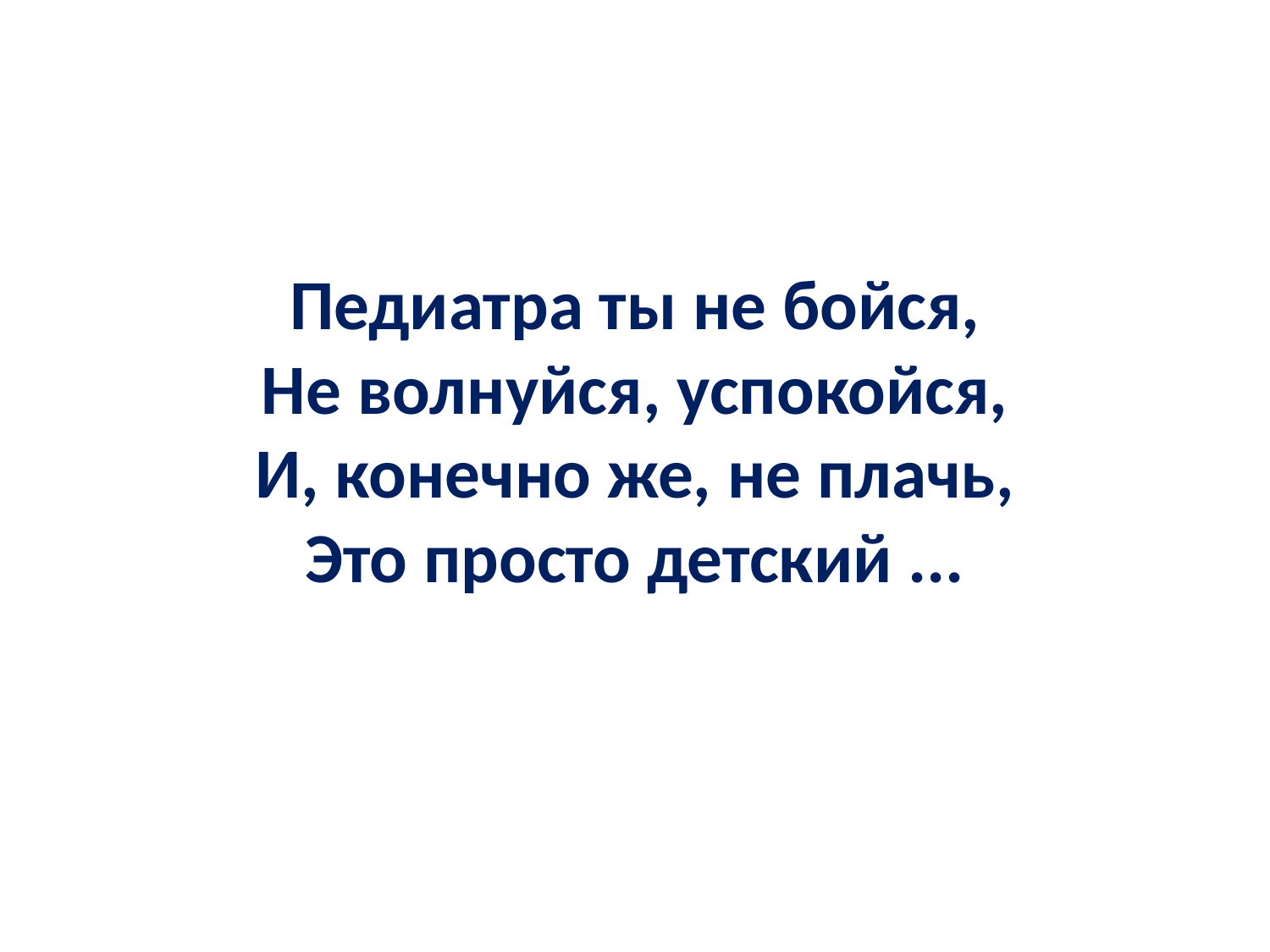

# Педиатра ты не бойся, Не волнуйся, успокойся, И, конечно же, не плачь, Это просто детский ...